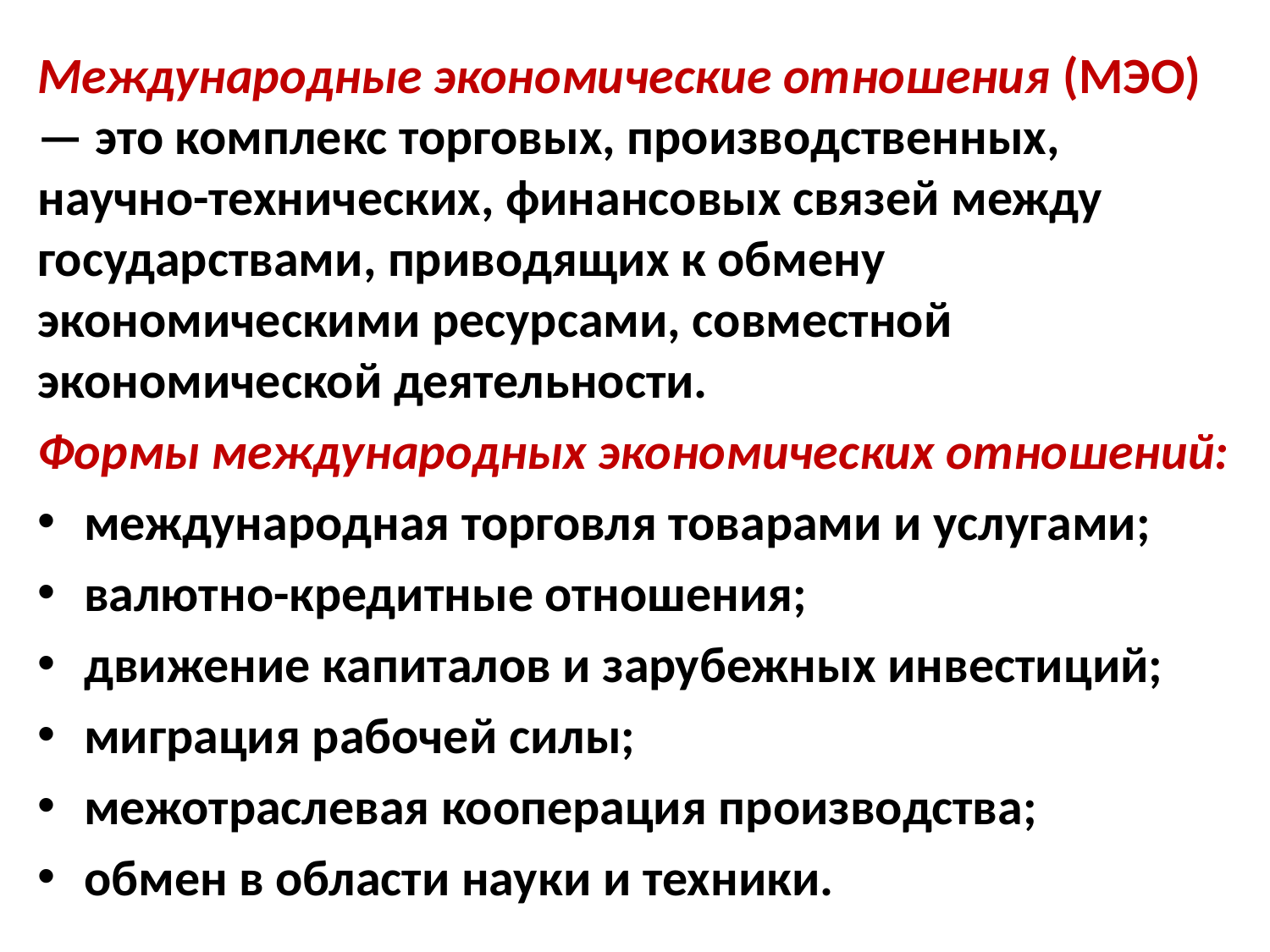

Международные экономические отношения (МЭО) — это комплекс торговых, производственных, научно-технических, финансовых связей между государствами, приводящих к обмену экономическими ресурсами, совместной экономической деятельности.
Формы международных экономических отношений:
международная торговля товарами и услугами;
валютно-кредитные отношения;
движение капиталов и зарубежных инвестиций;
миграция рабочей силы;
межотраслевая кооперация производства;
обмен в области науки и техники.